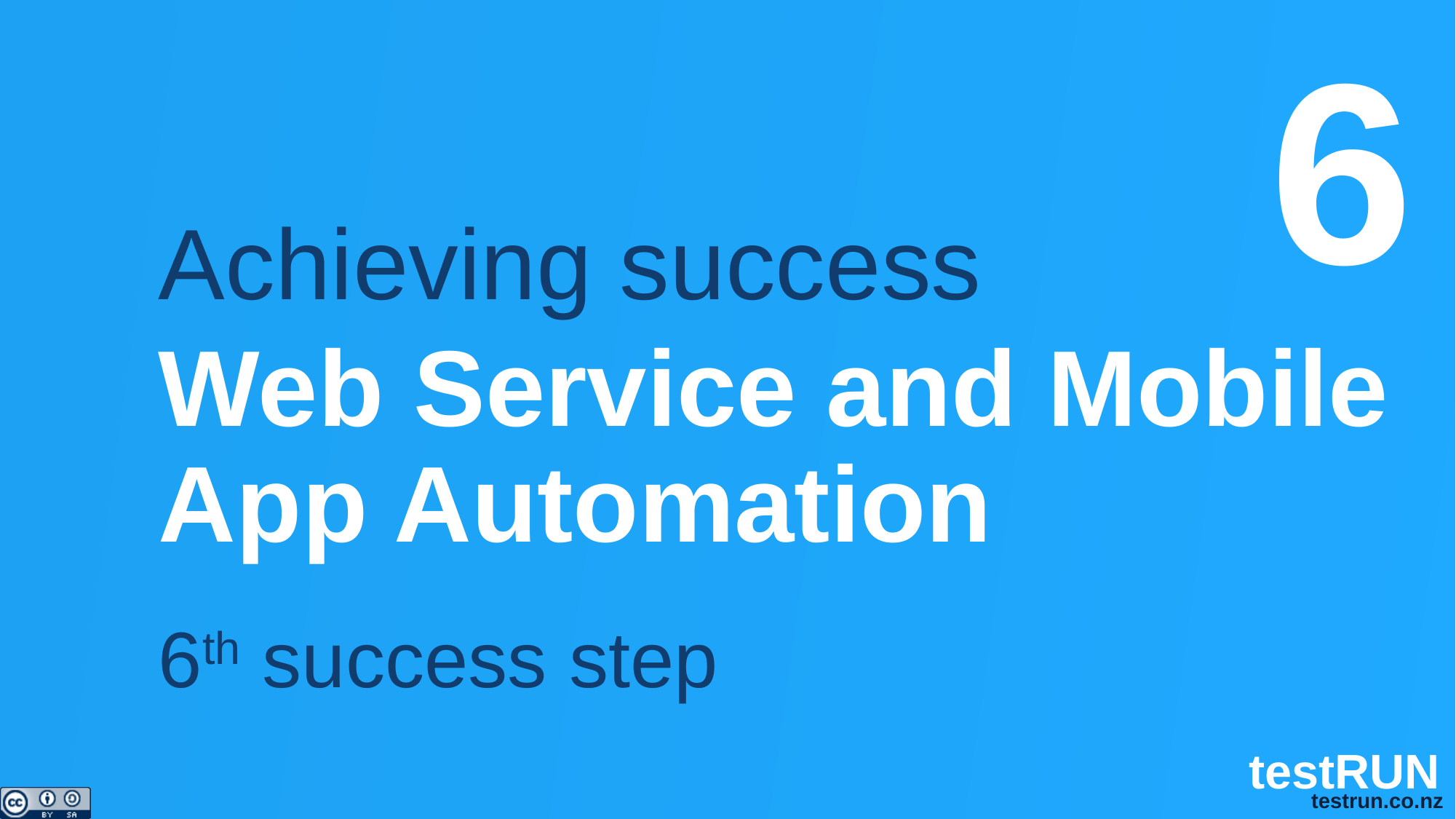

6
Achieving success
# Web Service and Mobile App Automation

6th success step